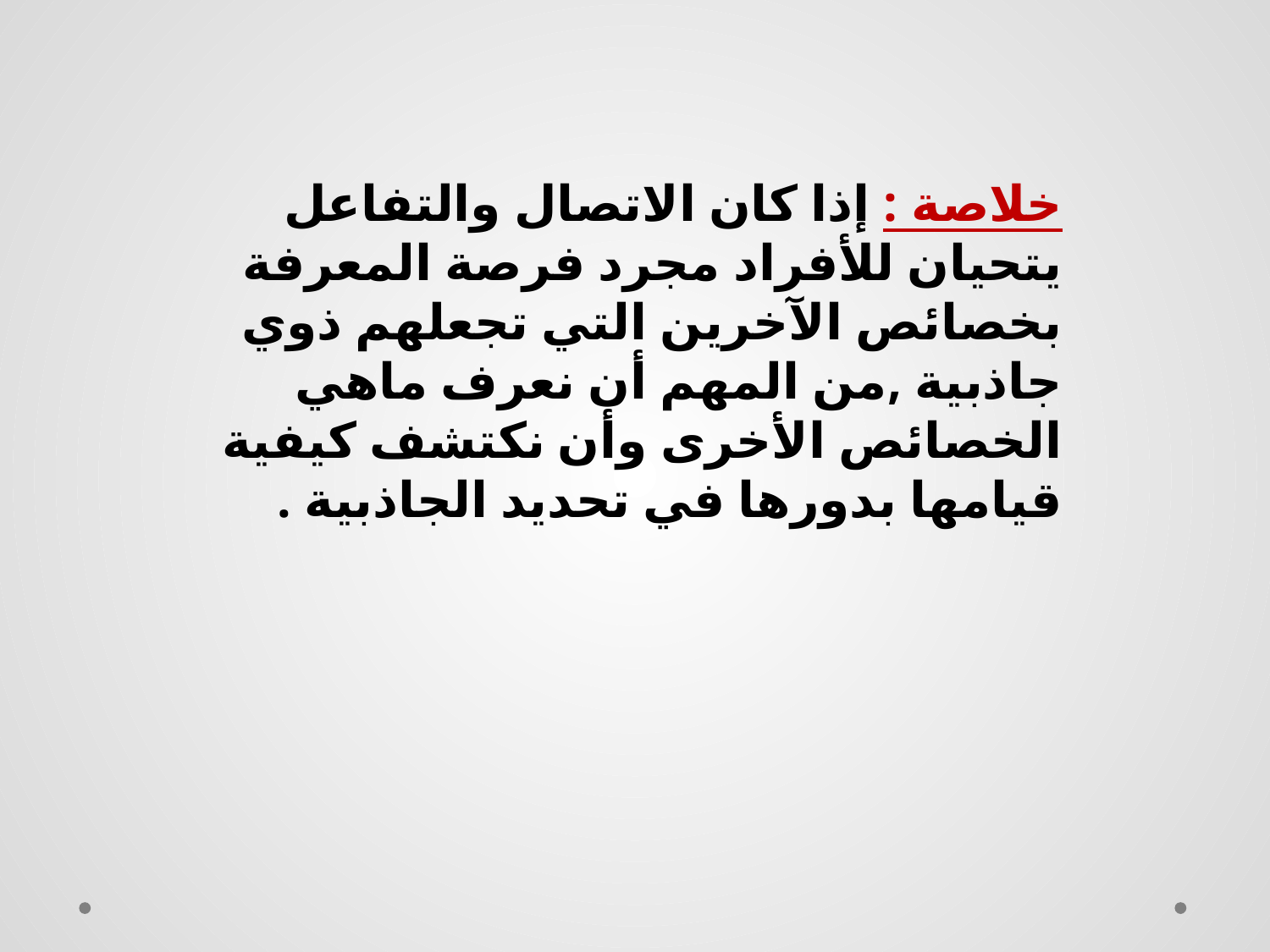

خلاصة : إذا كان الاتصال والتفاعل يتحيان للأفراد مجرد فرصة المعرفة بخصائص الآخرين التي تجعلهم ذوي جاذبية ,من المهم أن نعرف ماهي الخصائص الأخرى وأن نكتشف كيفية قيامها بدورها في تحديد الجاذبية .